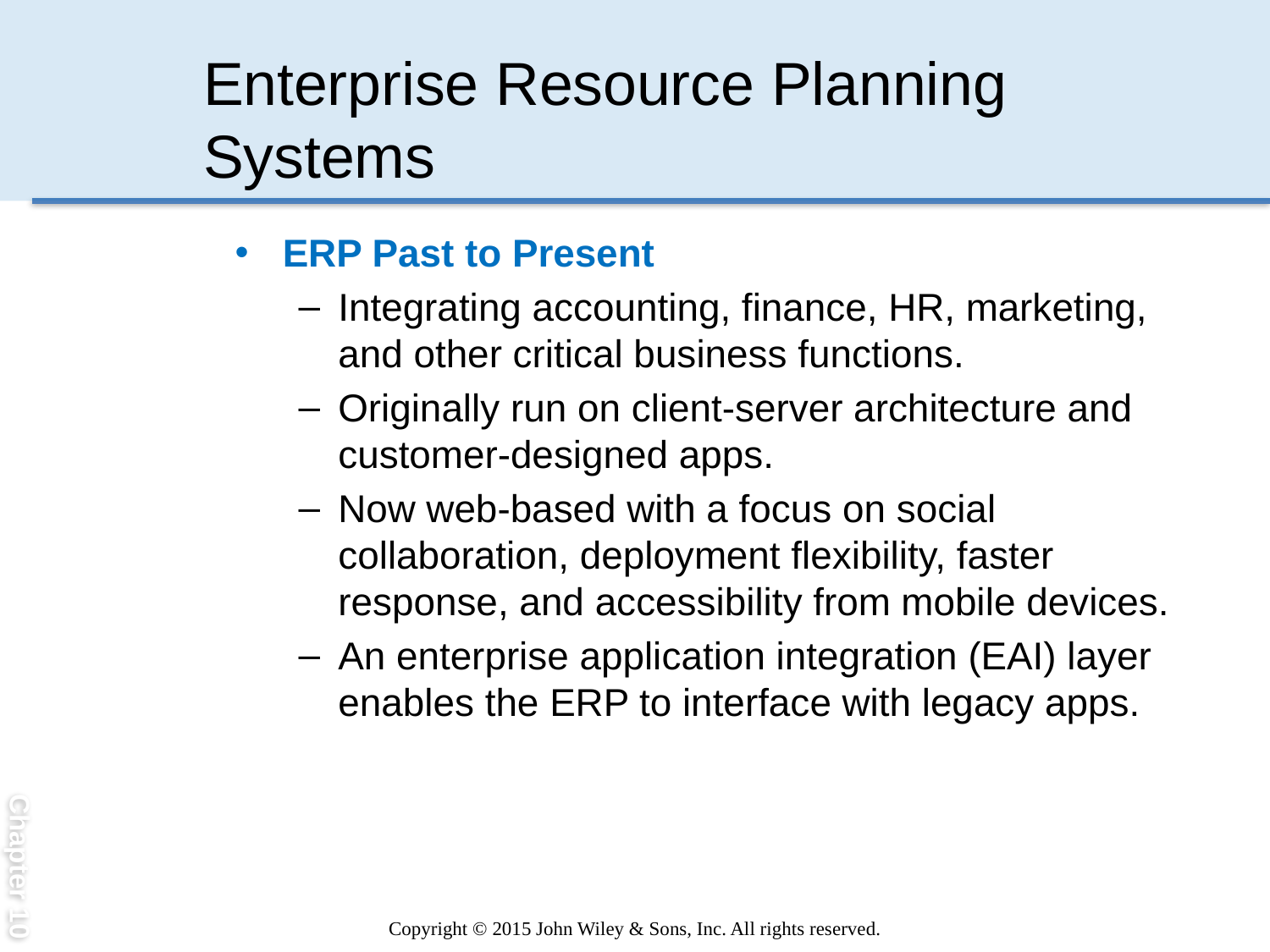

Chapter 10
# Enterprise Resource Planning Systems
ERP Past to Present
Integrating accounting, finance, HR, marketing, and other critical business functions.
Originally run on client-server architecture and customer-designed apps.
Now web-based with a focus on social collaboration, deployment flexibility, faster response, and accessibility from mobile devices.
An enterprise application integration (EAI) layer enables the ERP to interface with legacy apps.